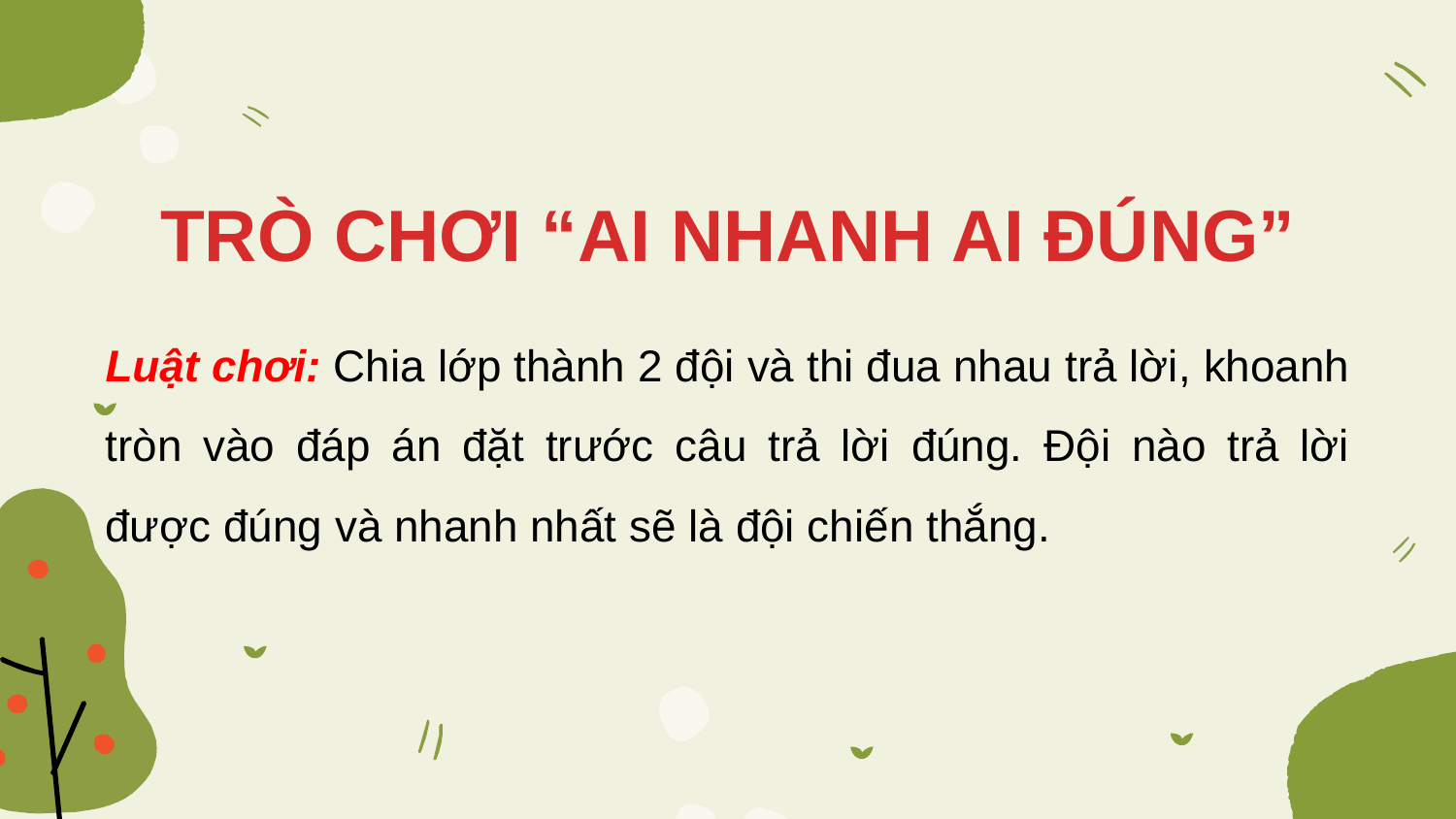

TRÒ CHƠI “AI NHANH AI ĐÚNG”
Luật chơi: Chia lớp thành 2 đội và thi đua nhau trả lời, khoanh tròn vào đáp án đặt trước câu trả lời đúng. Đội nào trả lời được đúng và nhanh nhất sẽ là đội chiến thắng.